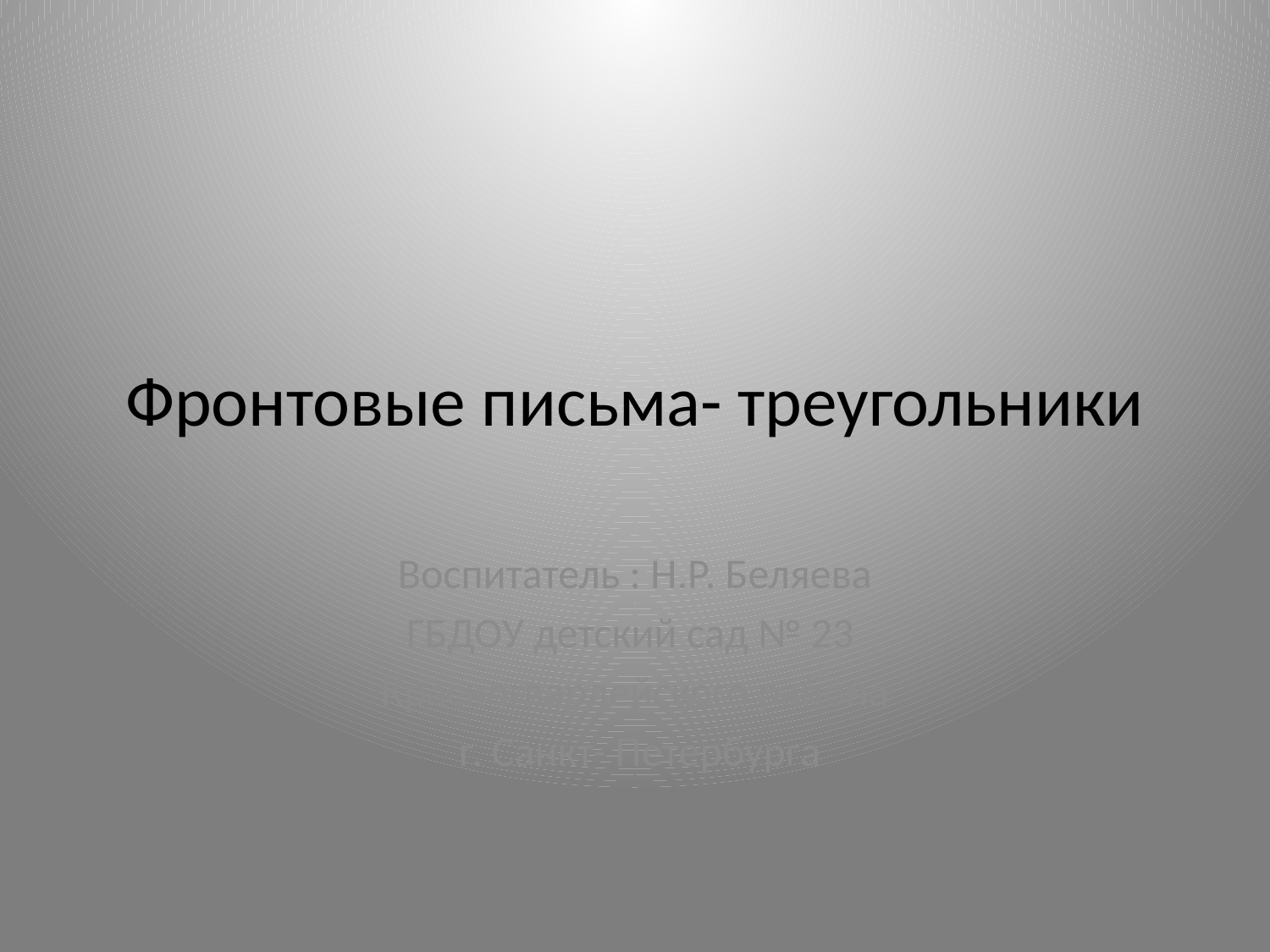

# Фронтовые письма- треугольники
Воспитатель : Н.Р. Беляева
ГБДОУ детский сад № 23
Красногвардейского района
 г. Санкт- Петербурга